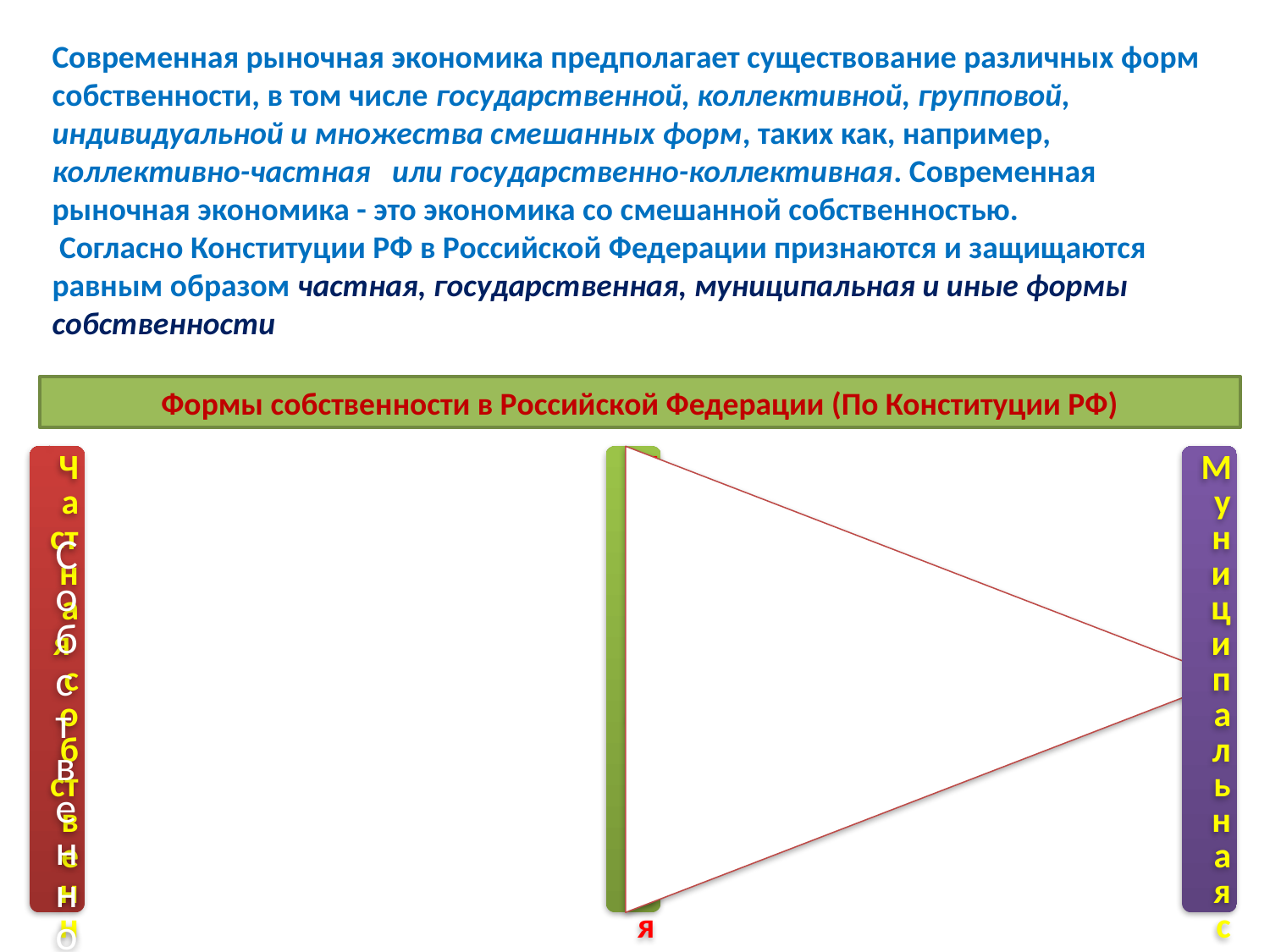

Современная рыночная экономика предполагает существование различных форм собственности, в том числе государственной, коллективной, групповой, индивидуальной и множества смешанных форм, таких как, например, коллективно-частная   или государственно-коллективная. Современная рыночная экономика - это экономика со смешанной собственностью.
 Согласно Конституции РФ в Российской Федерации признаются и защищаются равным образом частная, государственная, муниципальная и иные формы собственности
Формы собственности в Российской Федерации (По Конституции РФ)